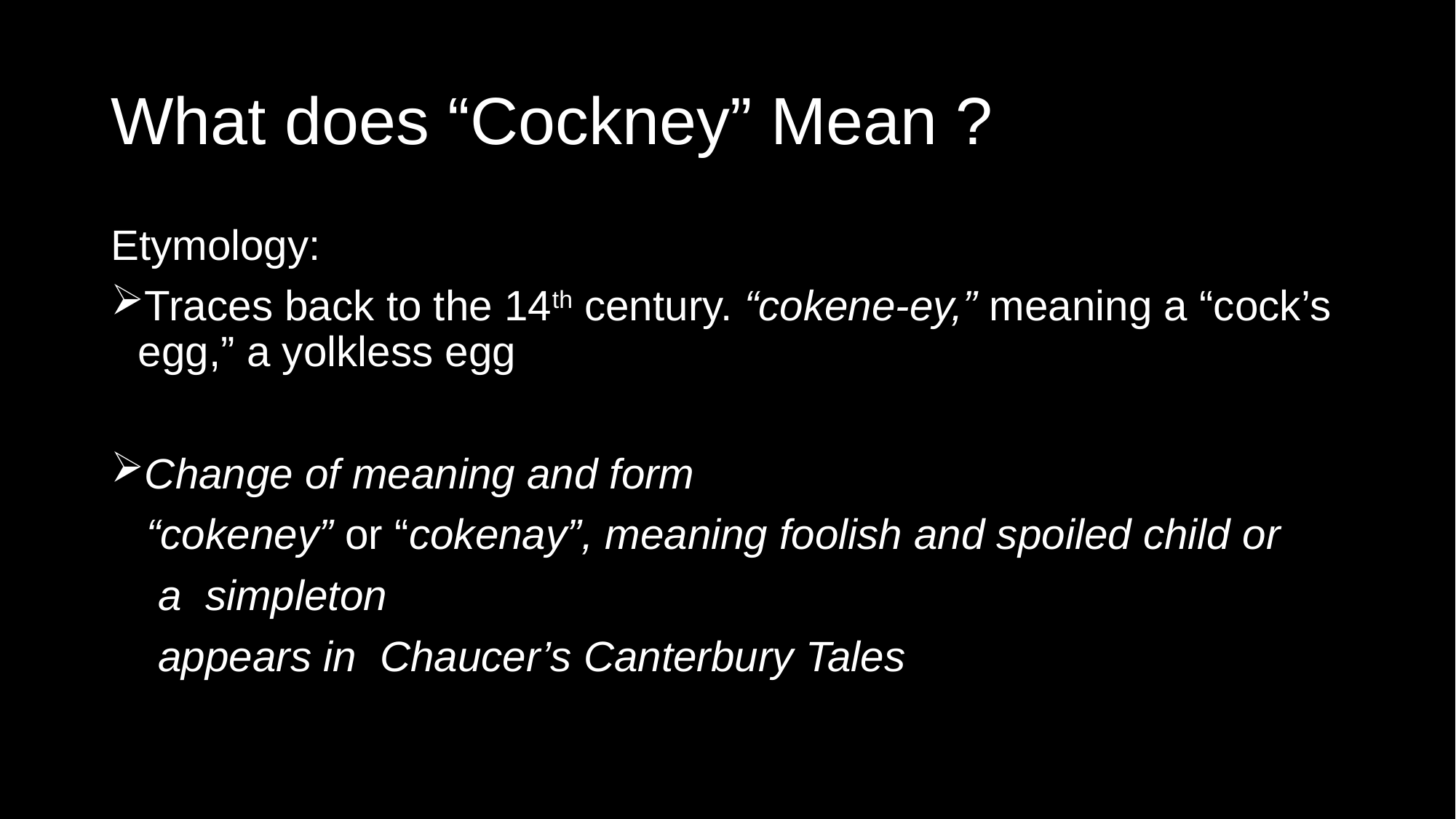

# What does “Cockney” Mean ?
Etymology:
Traces back to the 14th century. “cokene-ey,” meaning a “cock’s egg,” a yolkless egg

Change of meaning and form
   “cokeney” or “cokenay”, meaning foolish and spoiled child or
    a  simpleton
    appears in  Chaucer’s Canterbury Tales